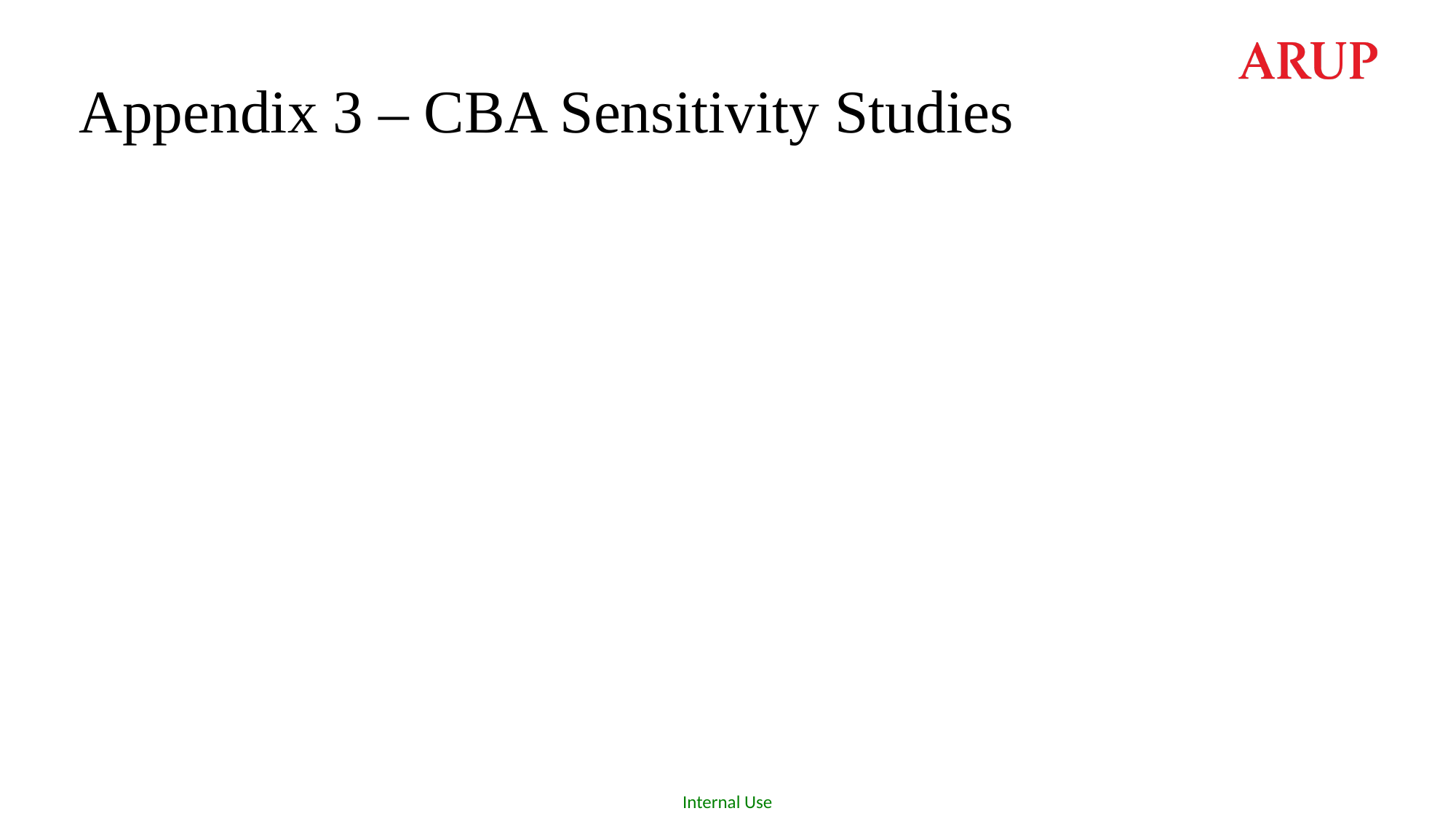

# Appendix 3 – CBA Sensitivity Studies